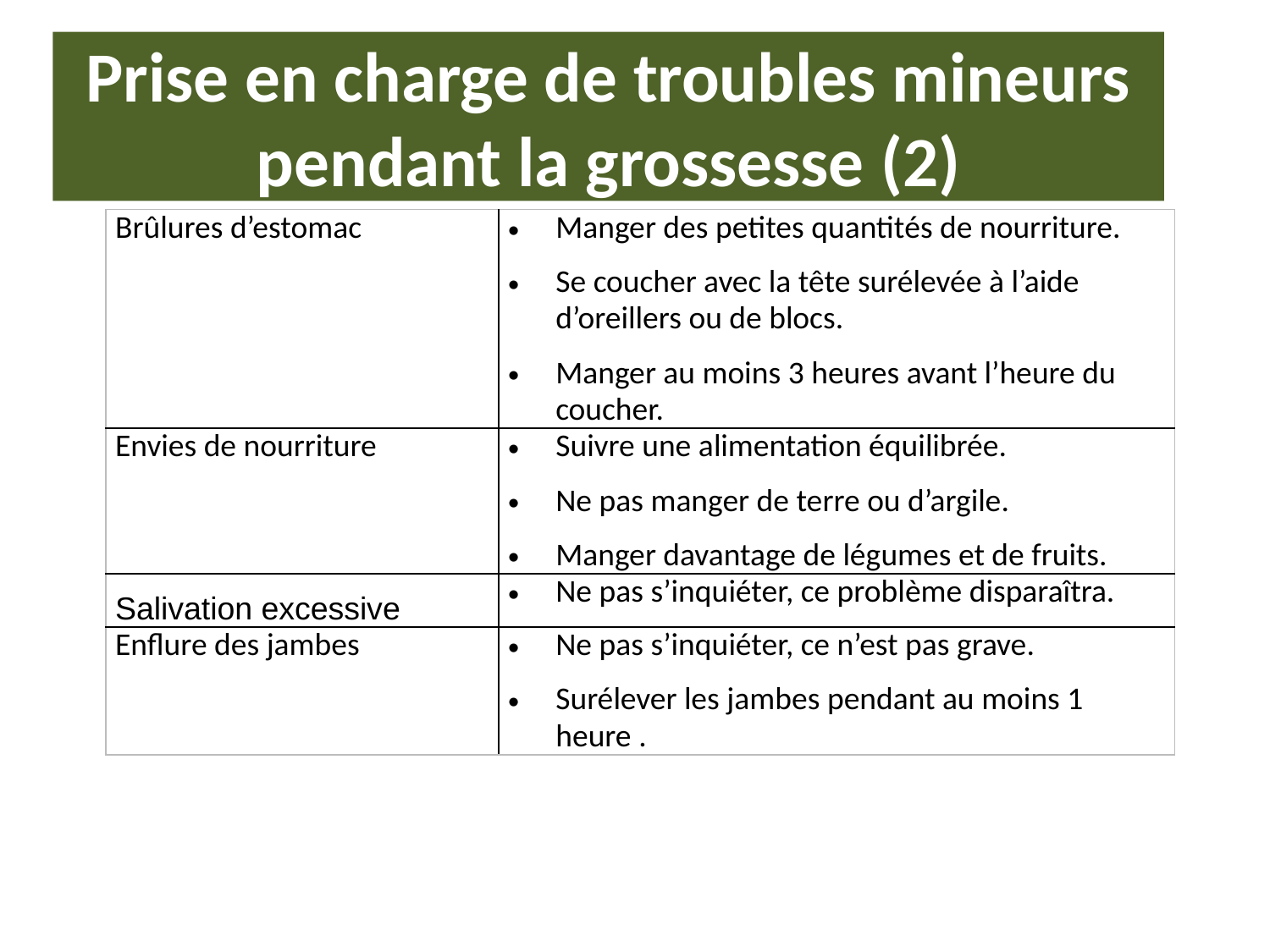

# Prise en charge de troubles mineurs pendant la grossesse (2)
| Brûlures d’estomac | Manger des petites quantités de nourriture. Se coucher avec la tête surélevée à l’aide d’oreillers ou de blocs. Manger au moins 3 heures avant l’heure du coucher. |
| --- | --- |
| Envies de nourriture | Suivre une alimentation équilibrée. Ne pas manger de terre ou d’argile. Manger davantage de légumes et de fruits. |
| Salivation excessive | Ne pas s’inquiéter, ce problème disparaîtra. |
| Enflure des jambes | Ne pas s’inquiéter, ce n’est pas grave. Surélever les jambes pendant au moins 1 heure . |